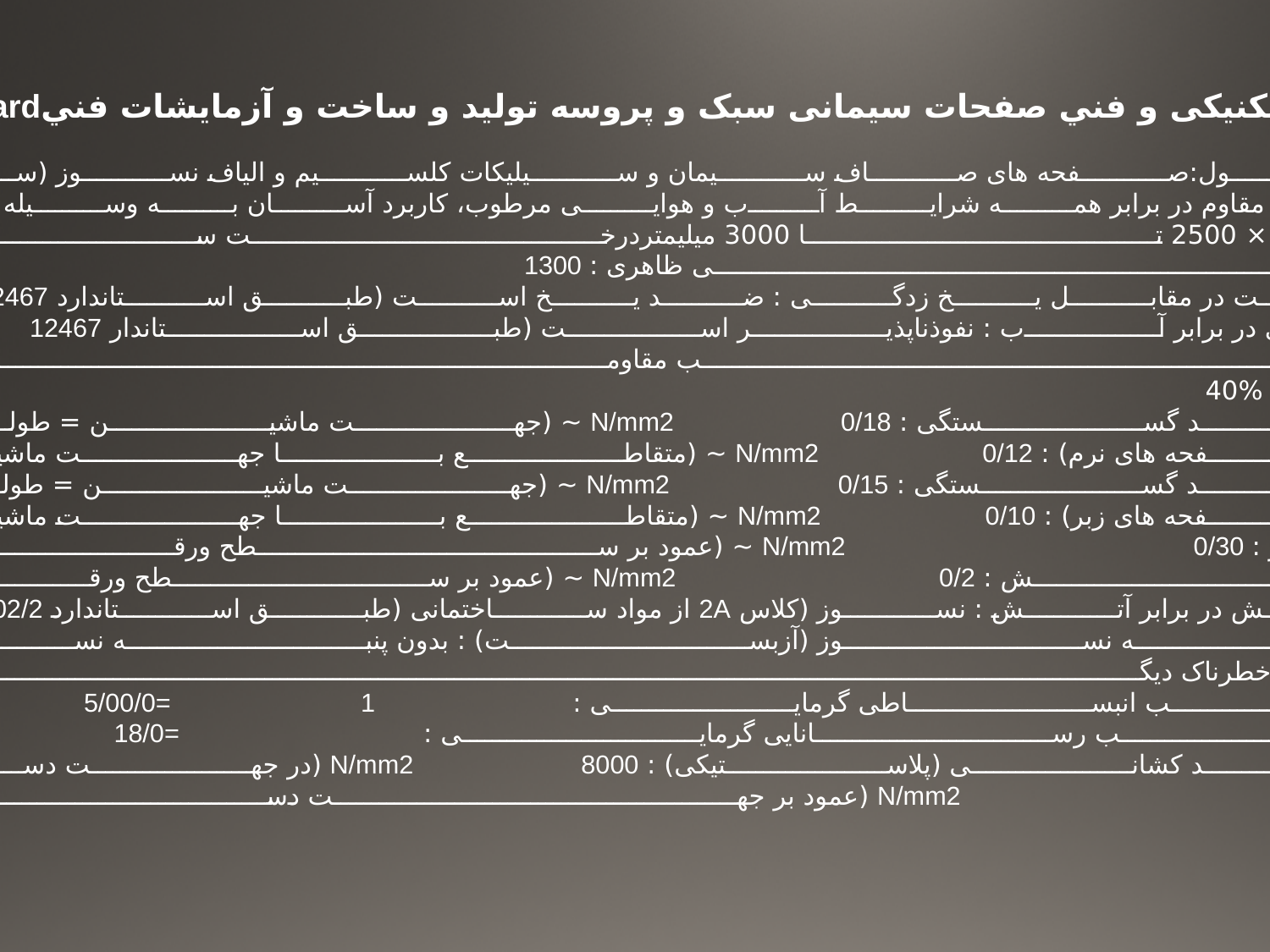

مشخصات تکنیکی و فني صفحات سیمانی سبک و پروسه توليد و ساخت و آزمايشات فنيCe ment Board
1. نوع محصول:صفحه های صاف سیمان و سیلیکات کلسیم و الیاف نسوز (سمنت بورد )
2. خواص مواد : مقاوم در برابر همه شرایط آب و هوایی مرطوب، کاربرد آسان به وسیله ابزار چوبی
3. ابعاد : 1250 × 2500 تا 3000 میلیمتردرخت سرو)
11. چگالی ظاهری : 3kg/m 1300
12. مقاومت در مقابل یخ زدگی : ضد یخ است (طبق استاندارد TSEN 12467)
13. نفوذ ناپذیری در برابر آب : نفوذناپذیر است (طبق استاندار TSEN 12467)
14. ضریب مقاومت نفوذ :250
15. نفوذپذیری : %40
16. واحد گسستگی : N/mm2 0/18 ~ (جهت ماشین = طولی)
17. (صفحه های نرم) : N/mm2 0/12 ~ (متقاطع با جهت ماشین)
18. واحد گسستگی : N/mm2 0/15 ~ (جهت ماشین = طولی)
19. (صفحه های زبر) : N/mm2 0/10 ~ (متقاطع با جهت ماشین)
20. قدرت فشار : N/mm2 0/30 ~ (عمود بر سطح ورقه)
21. قدرت کشش : N/mm2 0/2 ~ (عمود بر سطح ورقه)
22. واکنش در برابر آتش : نسوز (کلاس 2A از مواد ساختمانی (طبق استاندارد DIN 4102/2)
23. پنبه نسوز (آزبست) : بدون پنبه نسوز
24. میزان مواد خطرناک دیگر : ندارد
25. ضریب انبساطی گرمایی : mm/mk 5/00/0= 1
26. ضریب رسانایی گرمایی :w/mk 18/0=
27. واحد کشانی (پلاستیکی) : N/mm2 8000 (در جهت دستگاه)
: N/mm2 6000 (عمود بر جهت دستگاه)